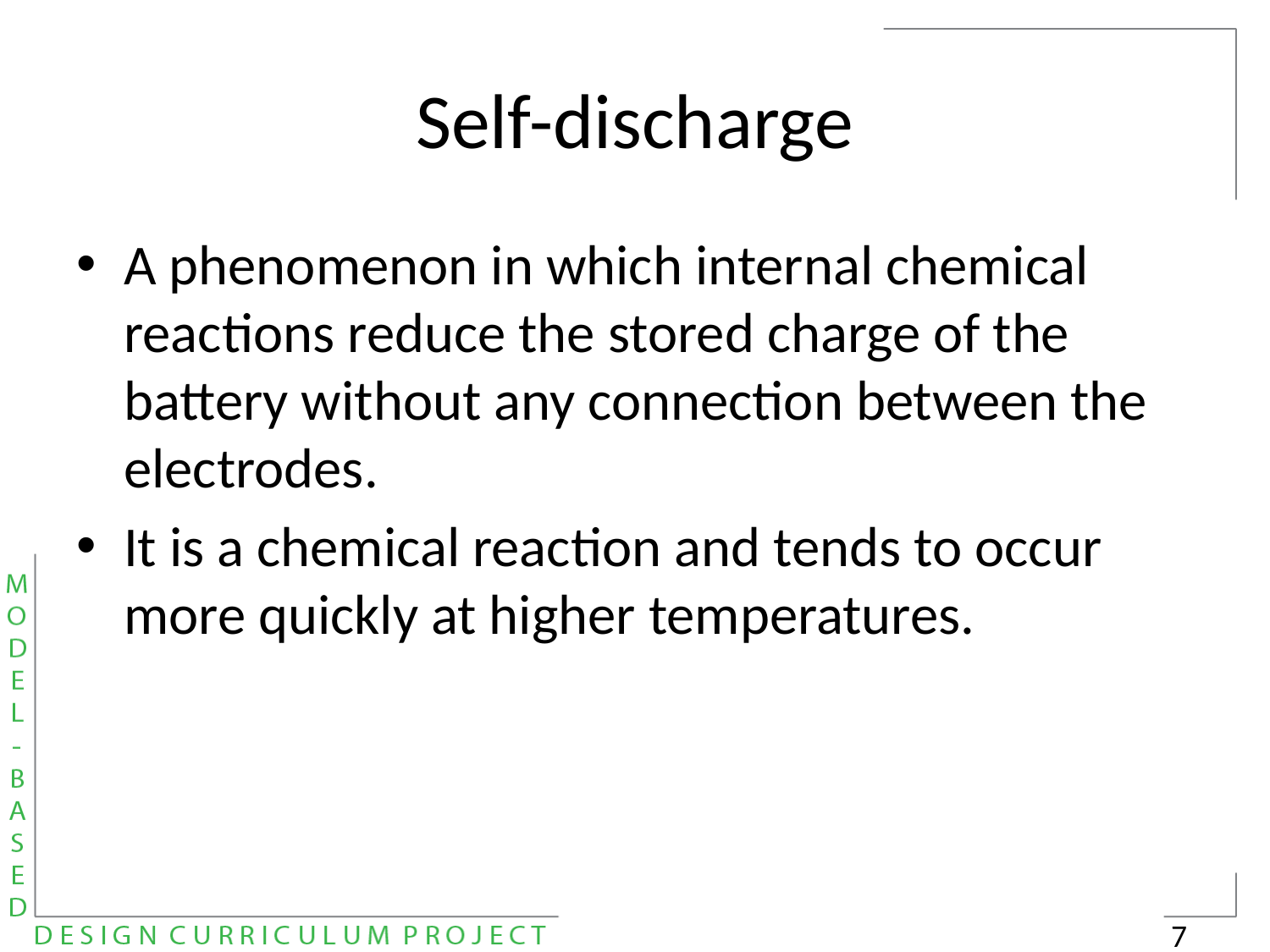

# Self-discharge
A phenomenon in which internal chemical reactions reduce the stored charge of the battery without any connection between the electrodes.
It is a chemical reaction and tends to occur more quickly at higher temperatures.